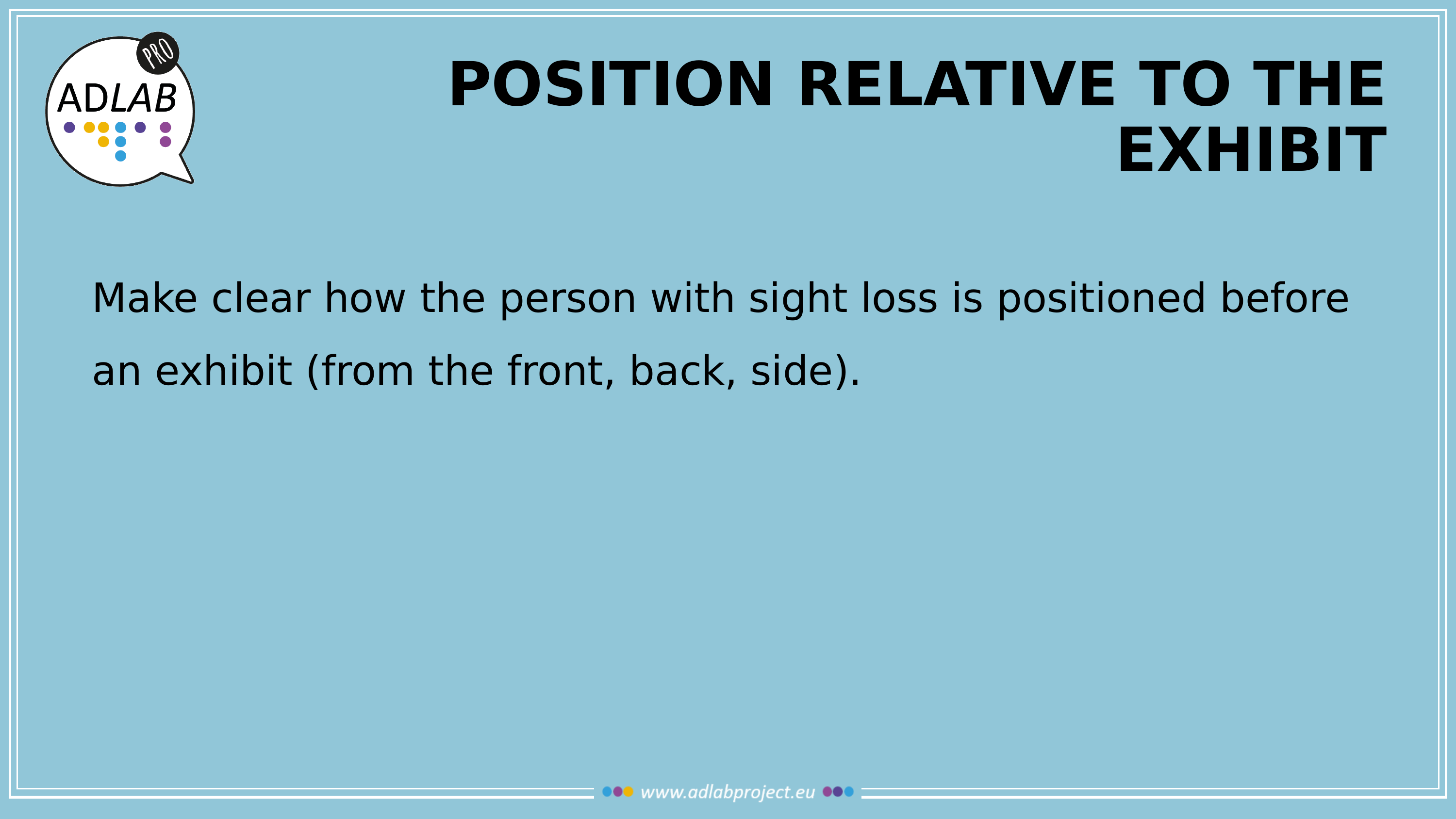

# Position relative to the exhibit
Make clear how the person with sight loss is positioned before an exhibit (from the front, back, side).